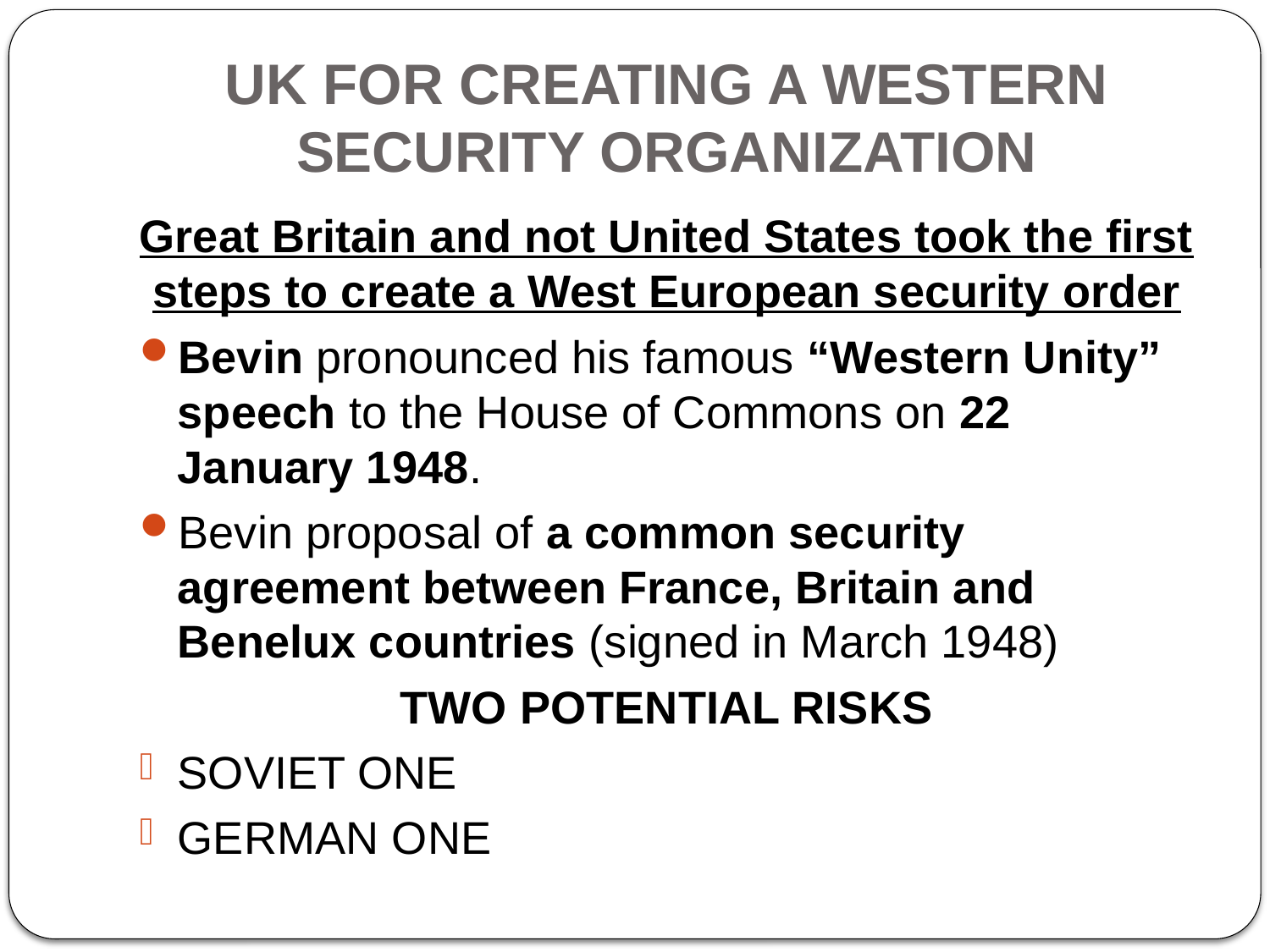

# UK FOR CREATING A WESTERN SECURITY ORGANIZATION
Great Britain and not United States took the first steps to create a West European security order
Bevin pronounced his famous “Western Unity” speech to the House of Commons on 22 January 1948.
Bevin proposal of a common security agreement between France, Britain and Benelux countries (signed in March 1948)
TWO POTENTIAL RISKS
SOVIET ONE
GERMAN ONE